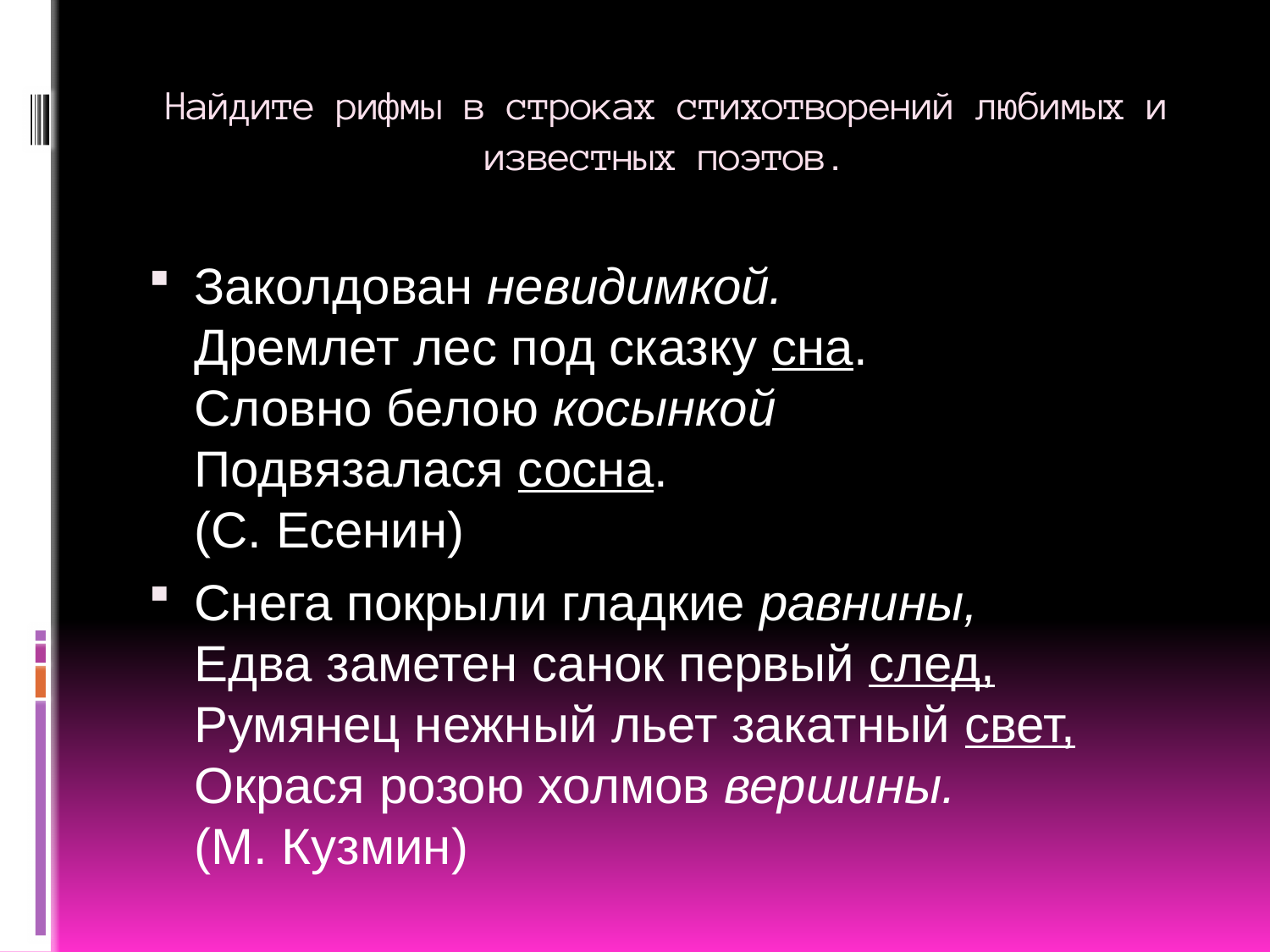

# Найдите рифмы в строках стихотворений любимых и известных поэтов.
Заколдован невидимкой.
Дремлет лес под сказку сна.
Словно белою косынкой
Подвязалася сосна. 
(С. Есенин)
Снега покрыли гладкие равнины,
Едва заметен санок первый след,
Румянец нежный льет закатный свет,
Окрася розою холмов вершины. 
(М. Кузмин)